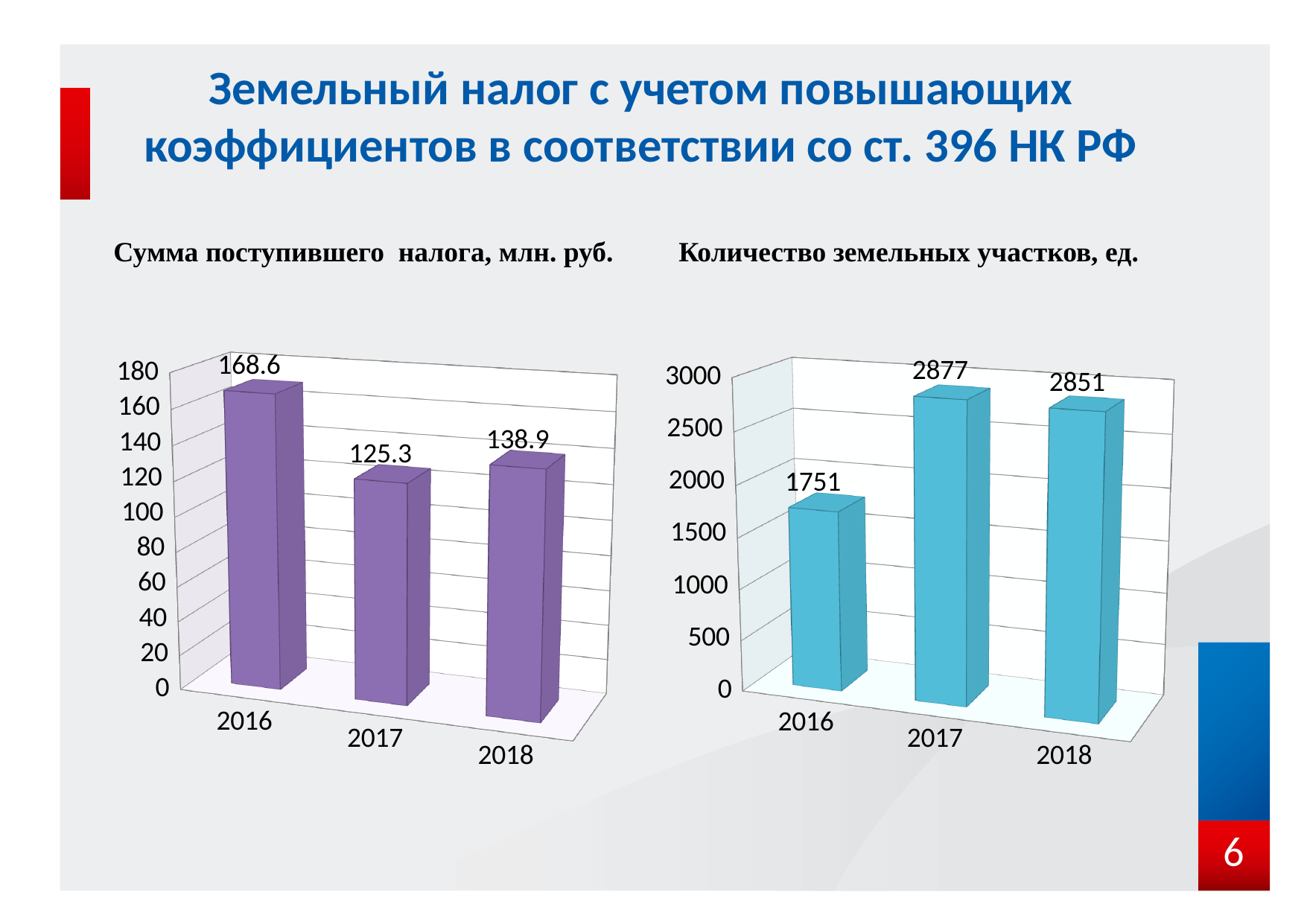

# Земельный налог с учетом повышающих коэффициентов в соответствии со ст. 396 НК РФ
Сумма поступившего  налога, млн. руб.
Количество земельных участков, ед.

[unsupported chart]

[unsupported chart]

6